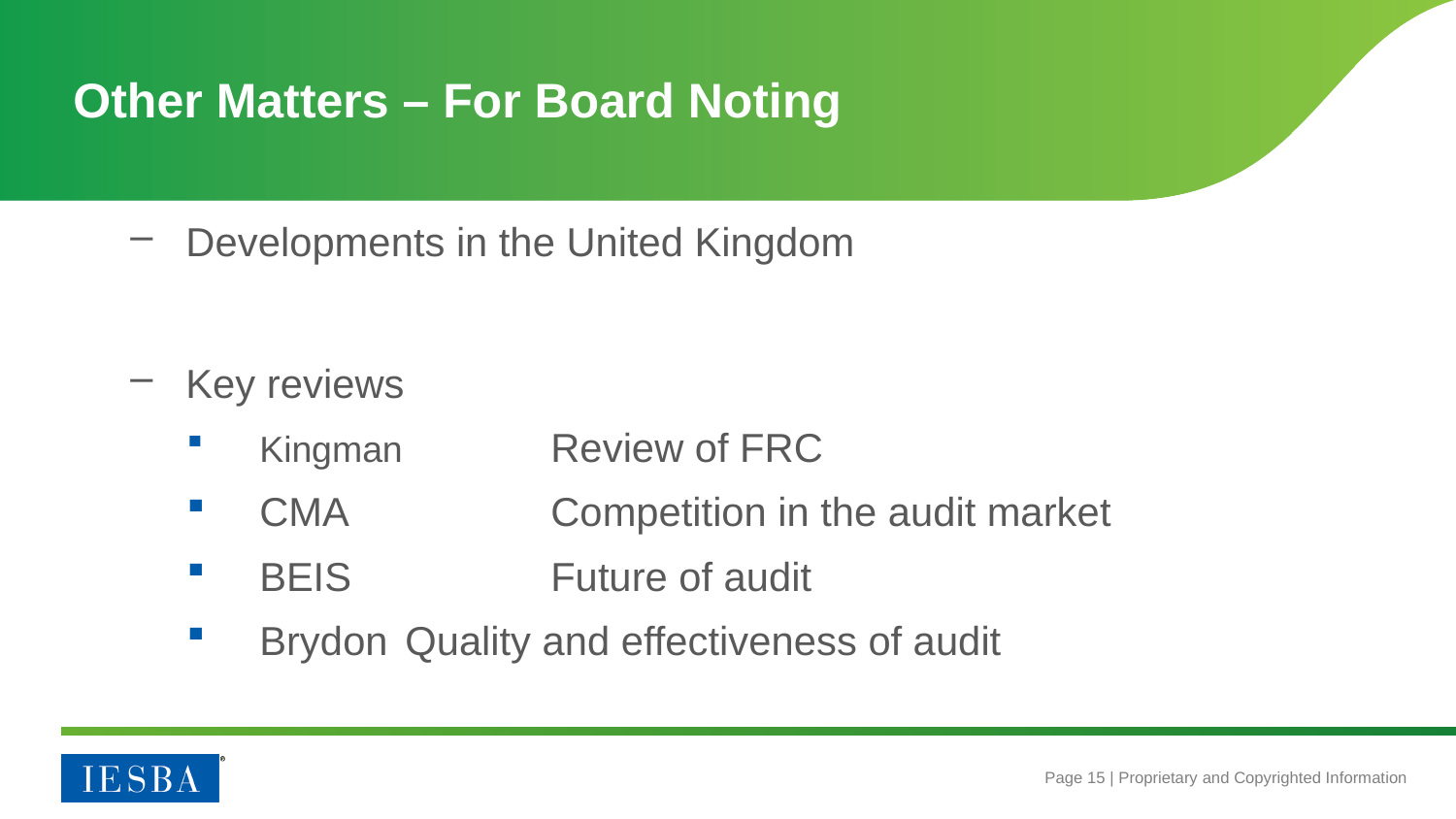

# Other Matters – For Board Noting
Developments in the United Kingdom

Key reviews
Kingman 	Review of FRC
CMA 		Competition in the audit market
BEIS 		Future of audit
Brydon 	Quality and effectiveness of audit